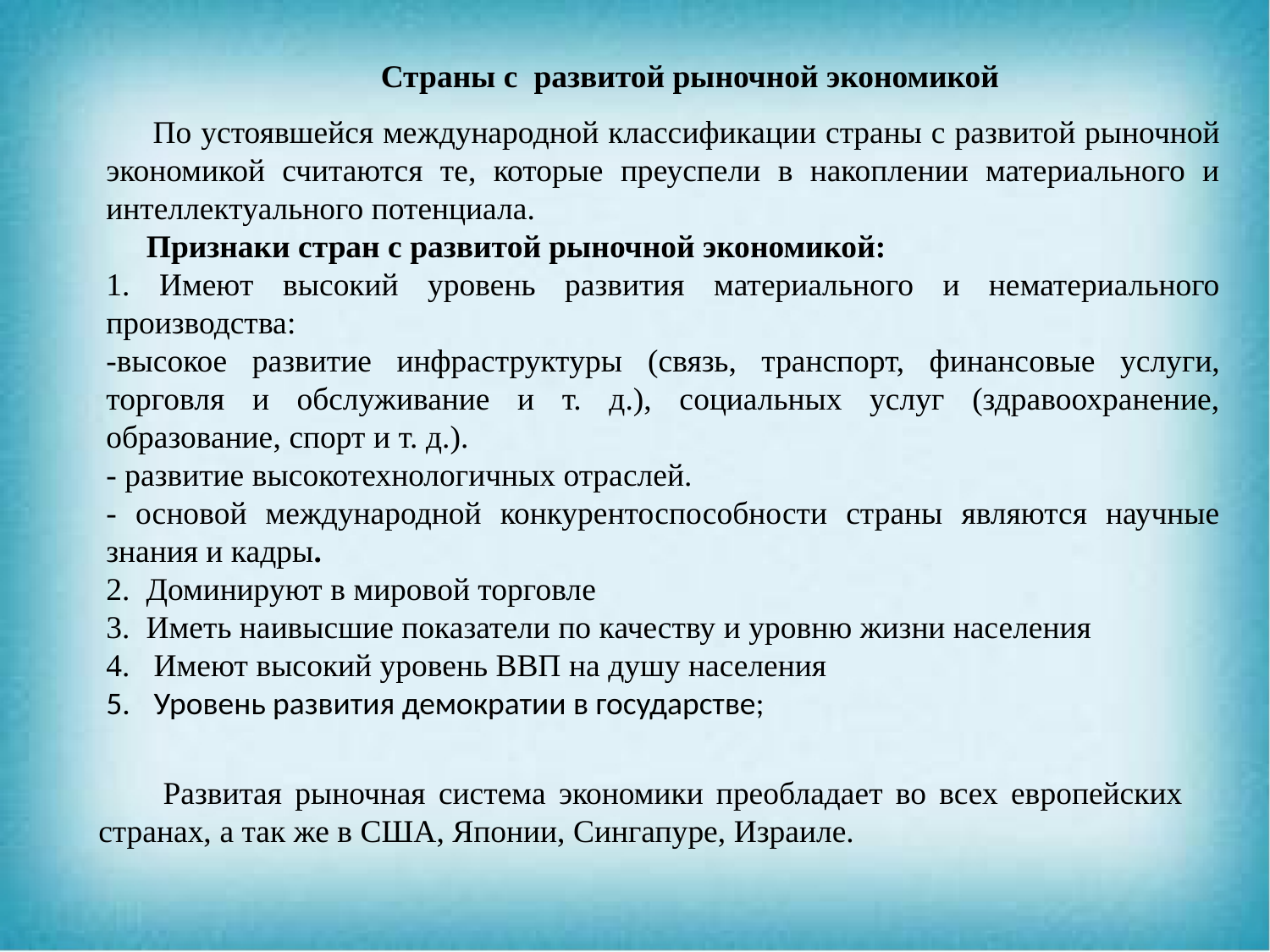

Страны с  развитой рыночной экономикой
     По устоявшейся международной классификации страны с развитой рыночной экономикой считаются те, которые преуспели в накоплении материального и интеллектуального потенциала.
     Признаки стран с развитой рыночной экономикой:
1. Имеют высокий уровень развития материального и нематериального производства:
-высокое развитие инфраструктуры (связь, транспорт, финансовые услуги, торговля и обслуживание и т. д.), социальных услуг (здравоохранение, образование, спорт и т. д.).
- развитие высокотехнологичных отраслей.
- основой международной конкурентоспособности страны являются научные знания и кадры.
2.  Доминируют в мировой торговле
3.  Иметь наивысшие показатели по качеству и уровню жизни населения
Имеют высокий уровень ВВП на душу населения
Уровень развития демократии в государстве;
     Развитая рыночная система экономики преобладает во всех европейских странах, а так же в США, Японии, Сингапуре, Израиле.